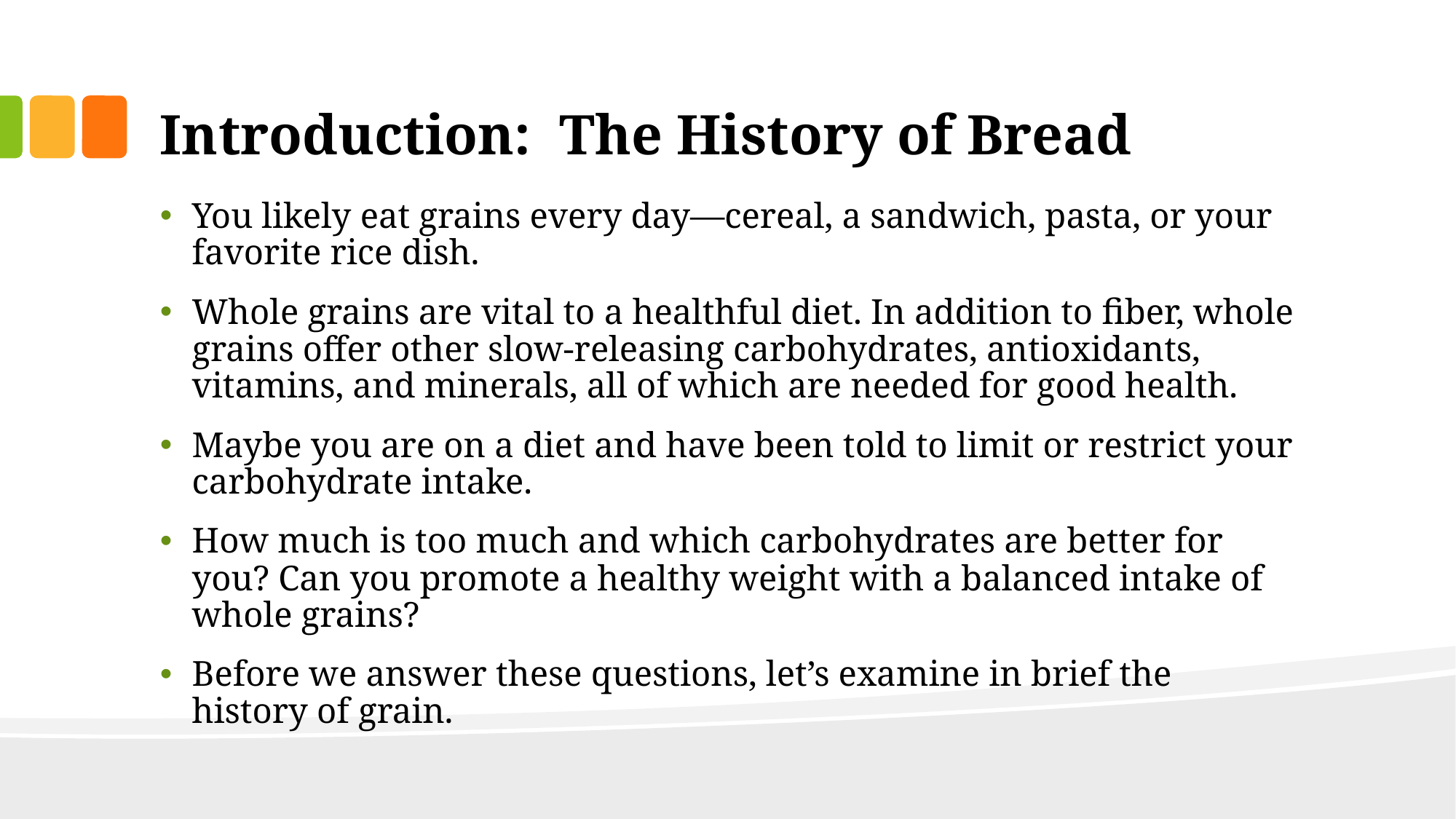

# Introduction:  The History of Bread
You likely eat grains every day—cereal, a sandwich, pasta, or your favorite rice dish.
Whole grains are vital to a healthful diet. In addition to fiber, whole grains offer other slow-releasing carbohydrates, antioxidants, vitamins, and minerals, all of which are needed for good health.
Maybe you are on a diet and have been told to limit or restrict your carbohydrate intake.
How much is too much and which carbohydrates are better for you? Can you promote a healthy weight with a balanced intake of whole grains?
Before we answer these questions, let’s examine in brief the history of grain.